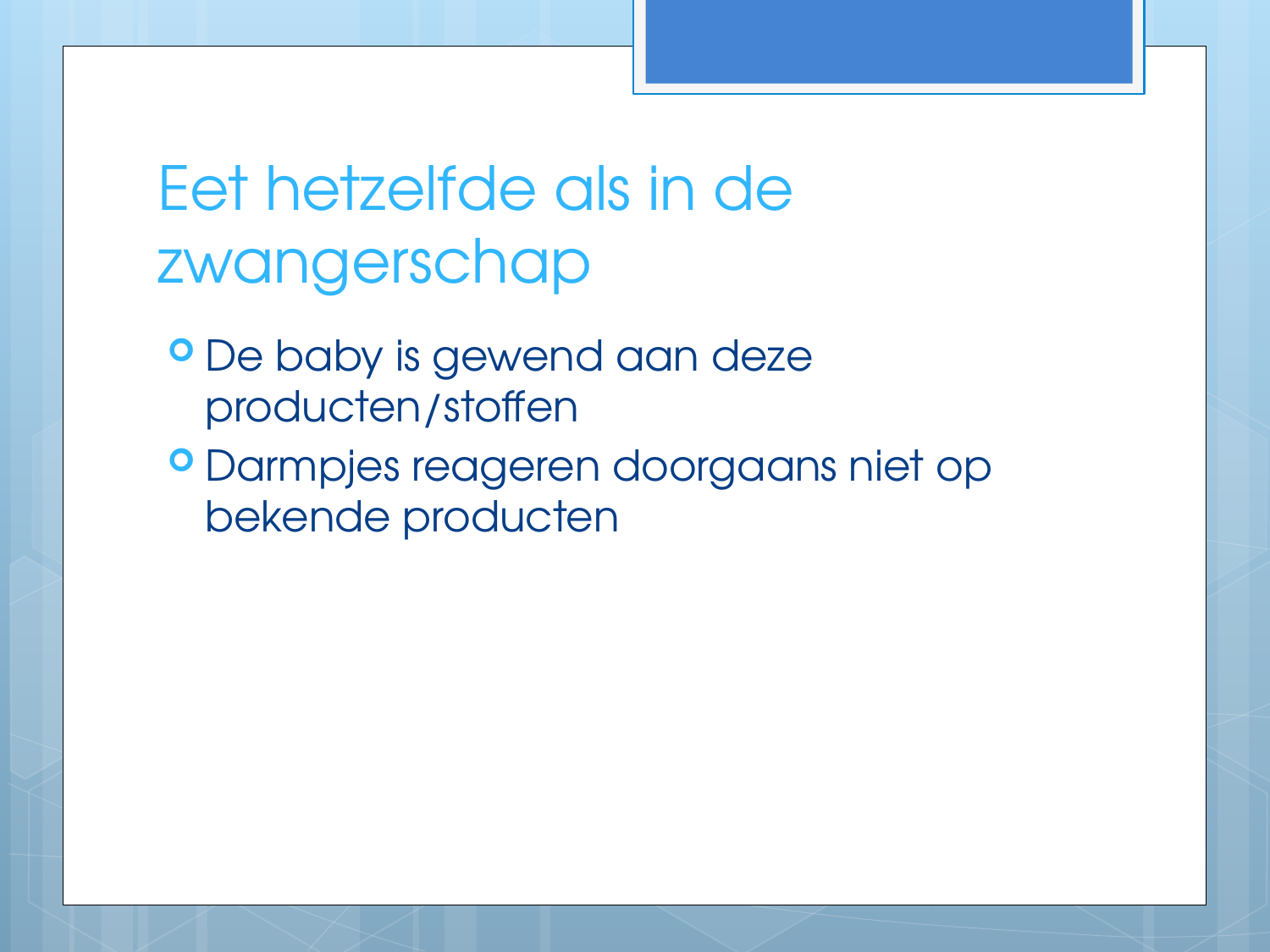

# Eet hetzelfde als in de zwangerschap
De baby is gewend aan deze producten/stoffen
Darmpjes reageren doorgaans niet op bekende producten